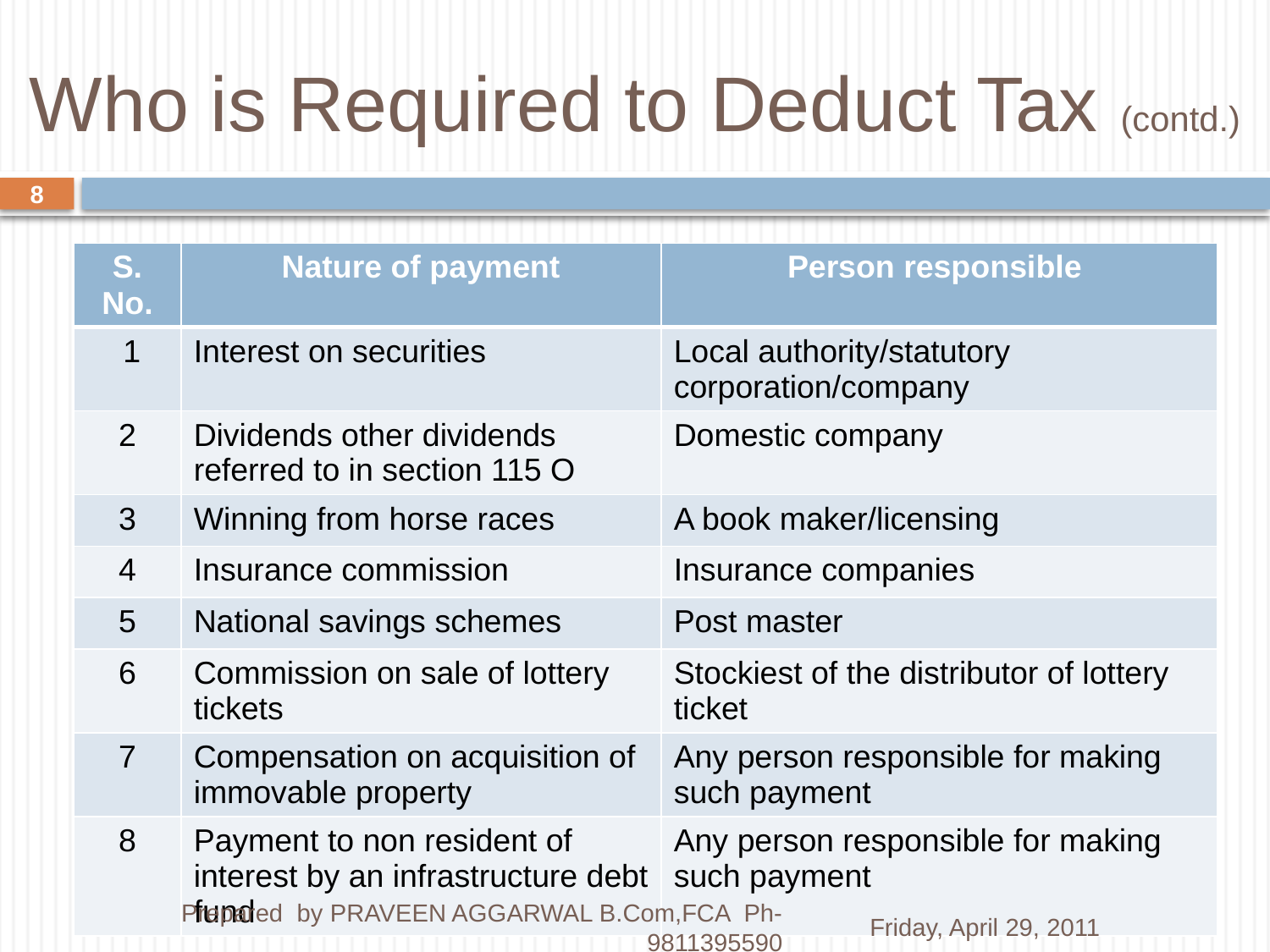

# Who is Required to Deduct Tax (contd.)
8
| S. No. | Nature of payment | Person responsible |
| --- | --- | --- |
| 1 | Interest on securities | Local authority/statutory corporation/company |
| 2 | Dividends other dividends referred to in section 115 O | Domestic company |
| 3 | Winning from horse races | A book maker/licensing |
| 4 | Insurance commission | Insurance companies |
| 5 | National savings schemes | Post master |
| 6 | Commission on sale of lottery tickets | Stockiest of the distributor of lottery ticket |
| 7 | Compensation on acquisition of immovable property | Any person responsible for making such payment |
| 8 | Payment to non resident of interest by an infrastructure debt fund | Any person responsible for making such payment |
Prepared  by PRAVEEN AGGARWAL B.Com,FCA  Ph-9811395590
Friday, April 29, 2011